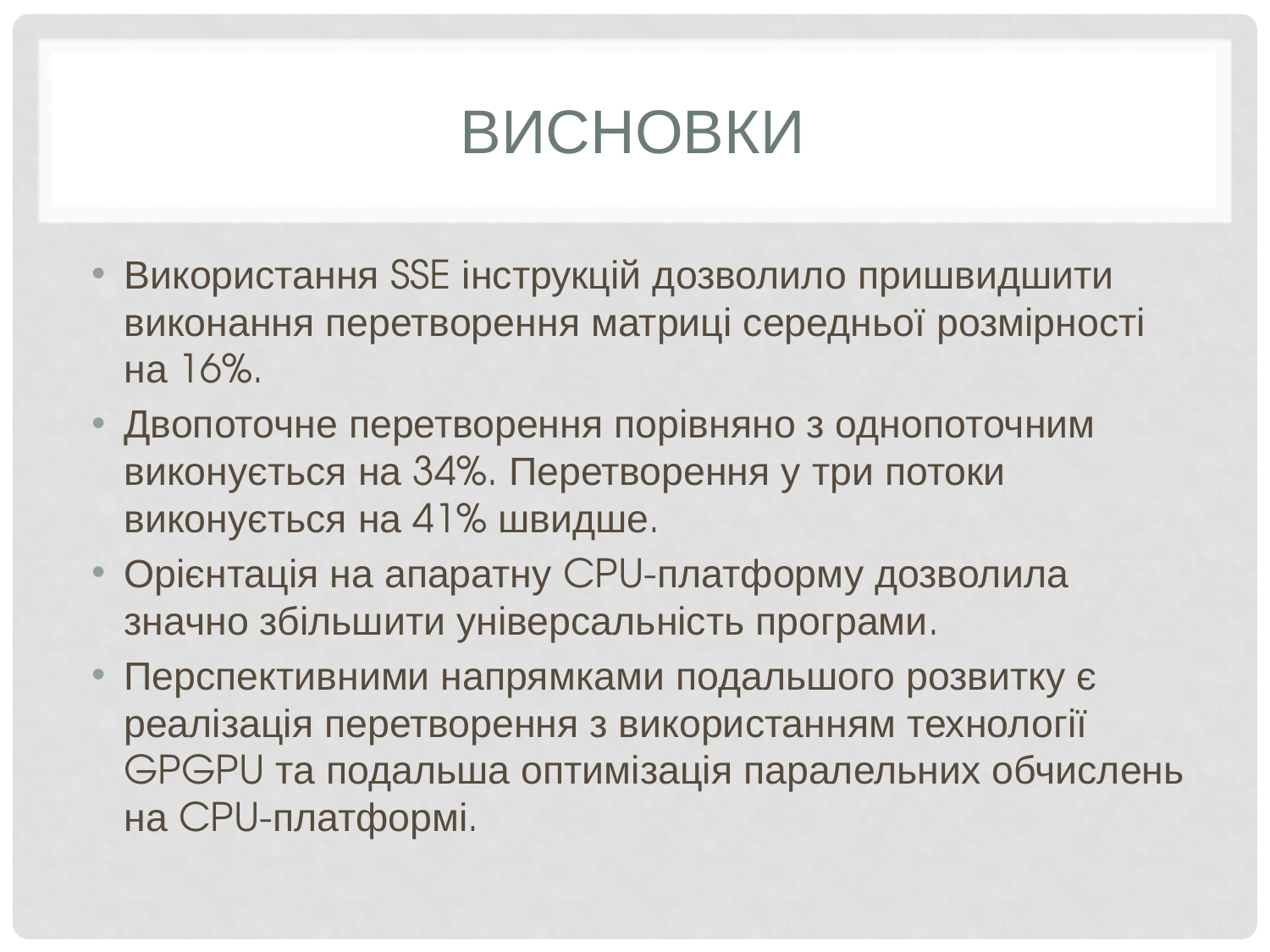

# Висновки
Використання SSE інструкцій дозволило пришвидшити виконання перетворення матриці середньої розмірності на 16%.
Двопоточне перетворення порівняно з однопоточним виконується на 34%. Перетворення у три потоки виконується на 41% швидше.
Орієнтація на апаратну CPU-платформу дозволила значно збільшити універсальність програми.
Перспективними напрямками подальшого розвитку є реалізація перетворення з використанням технології GPGPU та подальша оптимізація паралельних обчислень на CPU-платформі.